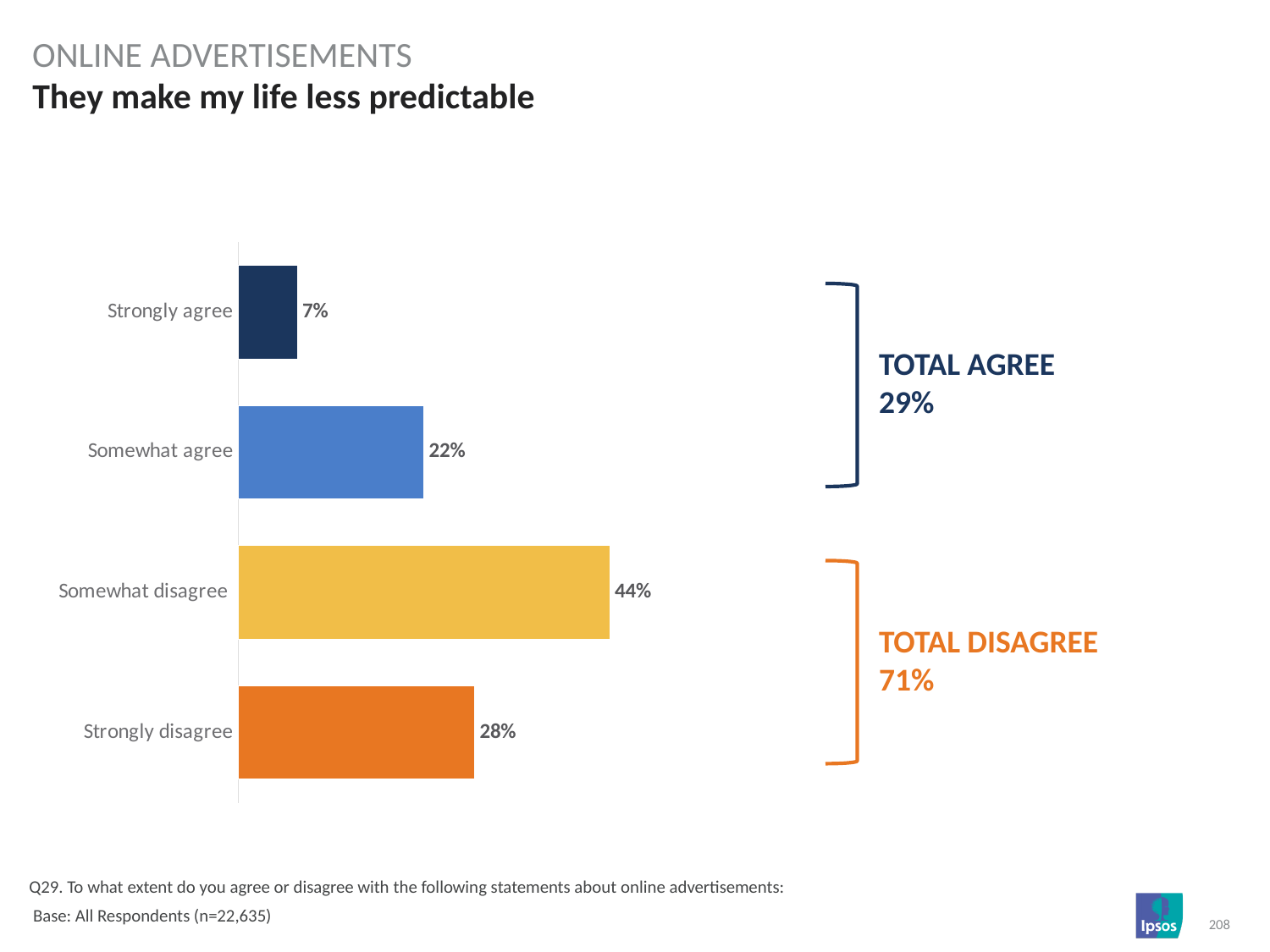

online advertisements
# They make my life less predictable

### Chart

| Category | Column1 |
|---|---|
| Strongly agree | 0.07 |
| Somewhat agree | 0.22 |
| Somewhat disagree  | 0.44 |
| Strongly disagree | 0.28 |
TOTAL AGREE
29%

TOTAL DISAGREE
71%
Q29. To what extent do you agree or disagree with the following statements about online advertisements:
 Base: All Respondents (n=22,635)